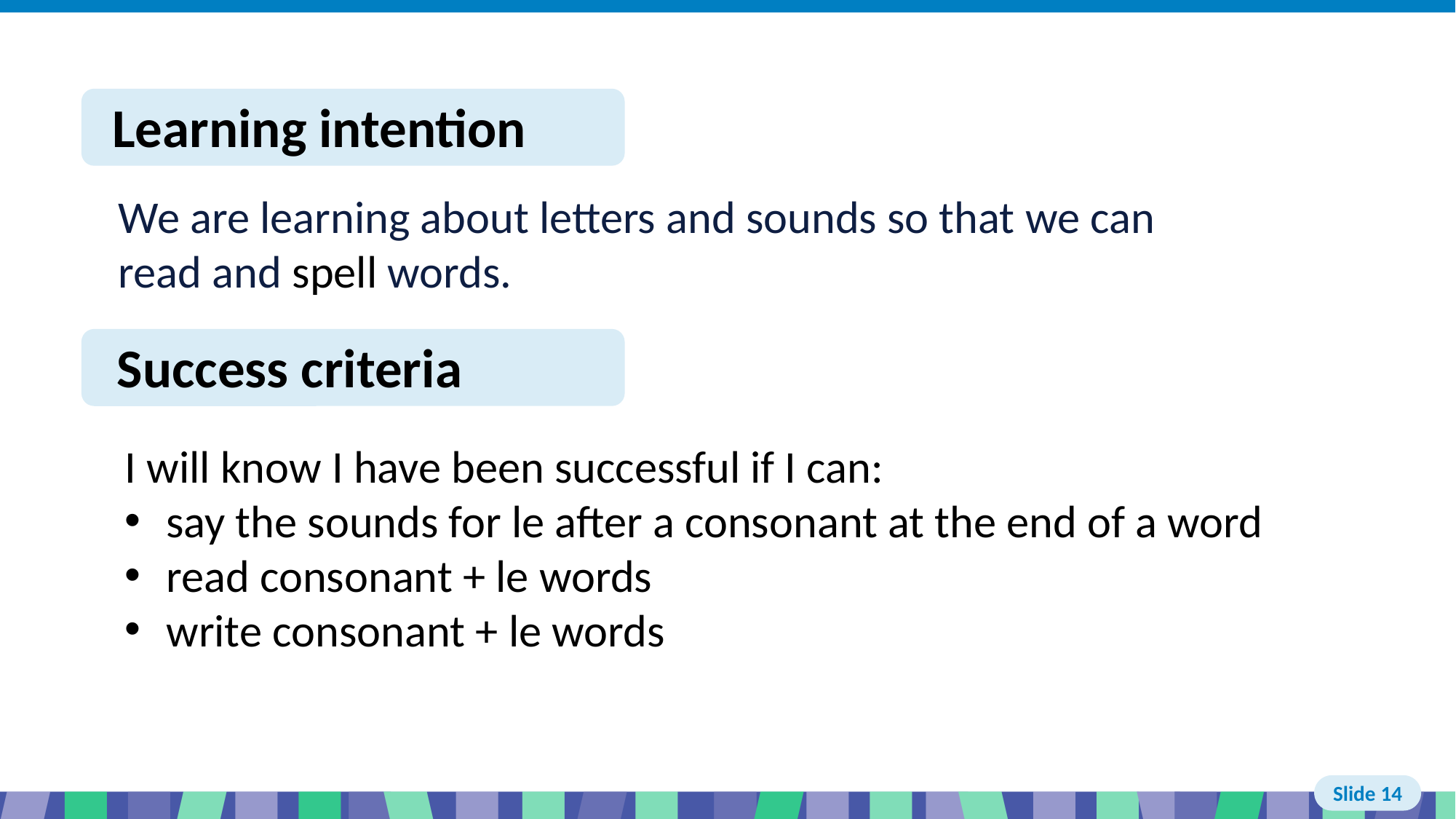

Slide 14 Learning intention and success criteria
I will know I have been successful if I can:
say the sounds for le after a consonant at the end of a word
read consonant + le words
write consonant + le words